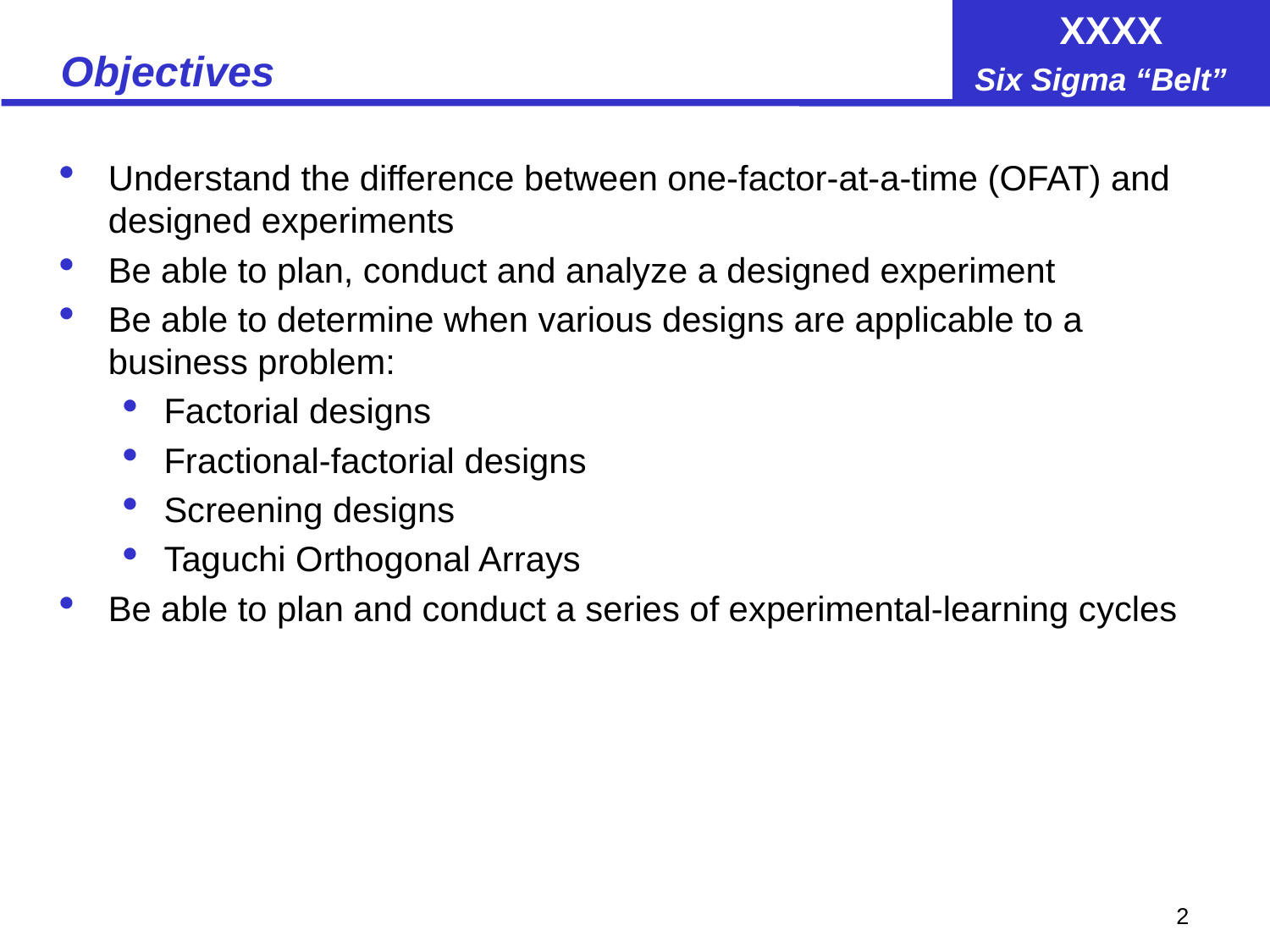

# Objectives
Understand the difference between one-factor-at-a-time (OFAT) and designed experiments
Be able to plan, conduct and analyze a designed experiment
Be able to determine when various designs are applicable to a business problem:
Factorial designs
Fractional-factorial designs
Screening designs
Taguchi Orthogonal Arrays
Be able to plan and conduct a series of experimental-learning cycles